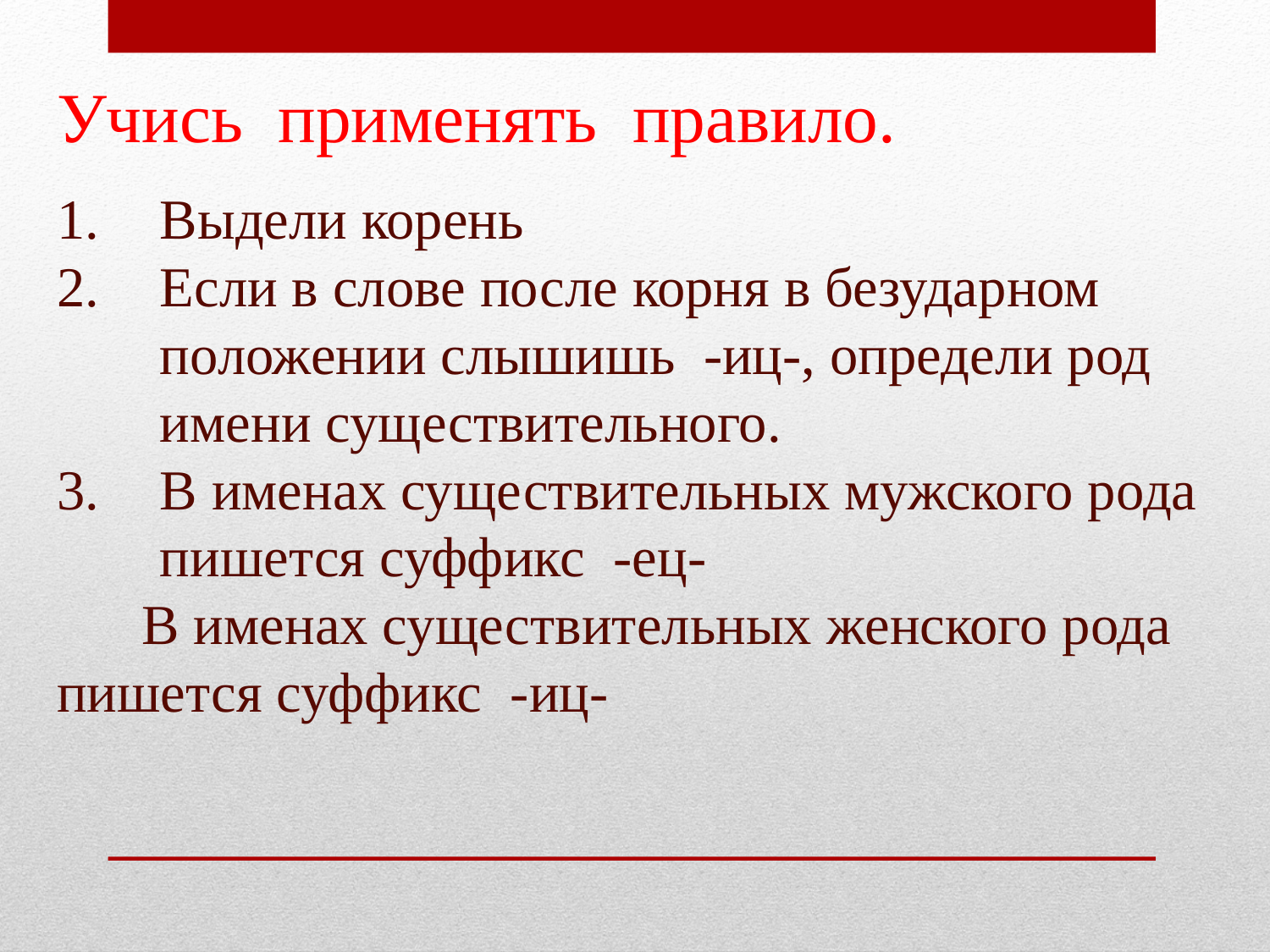

Учись  применять  правило.

Выдели корень
Если в слове после корня в безударном положении слышишь  -иц-, определи род имени существительного.
В именах существительных мужского рода пишется суффикс  -ец-
      В именах существительных женского рода пишется суффикс  -иц-